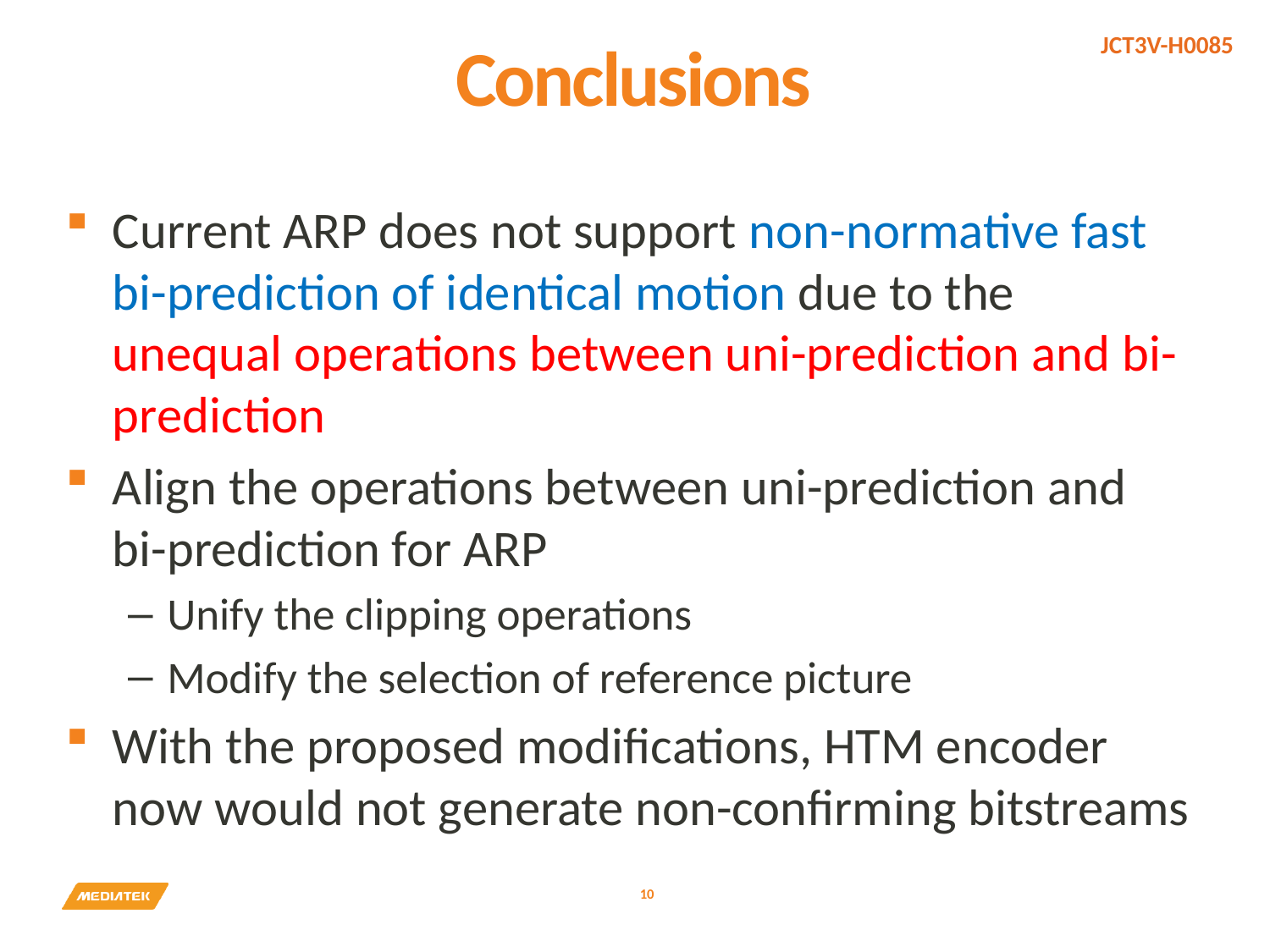

# Conclusions
Current ARP does not support non-normative fast bi-prediction of identical motion due to the unequal operations between uni-prediction and bi-prediction
Align the operations between uni-prediction and bi-prediction for ARP
Unify the clipping operations
Modify the selection of reference picture
With the proposed modifications, HTM encoder now would not generate non-confirming bitstreams

10